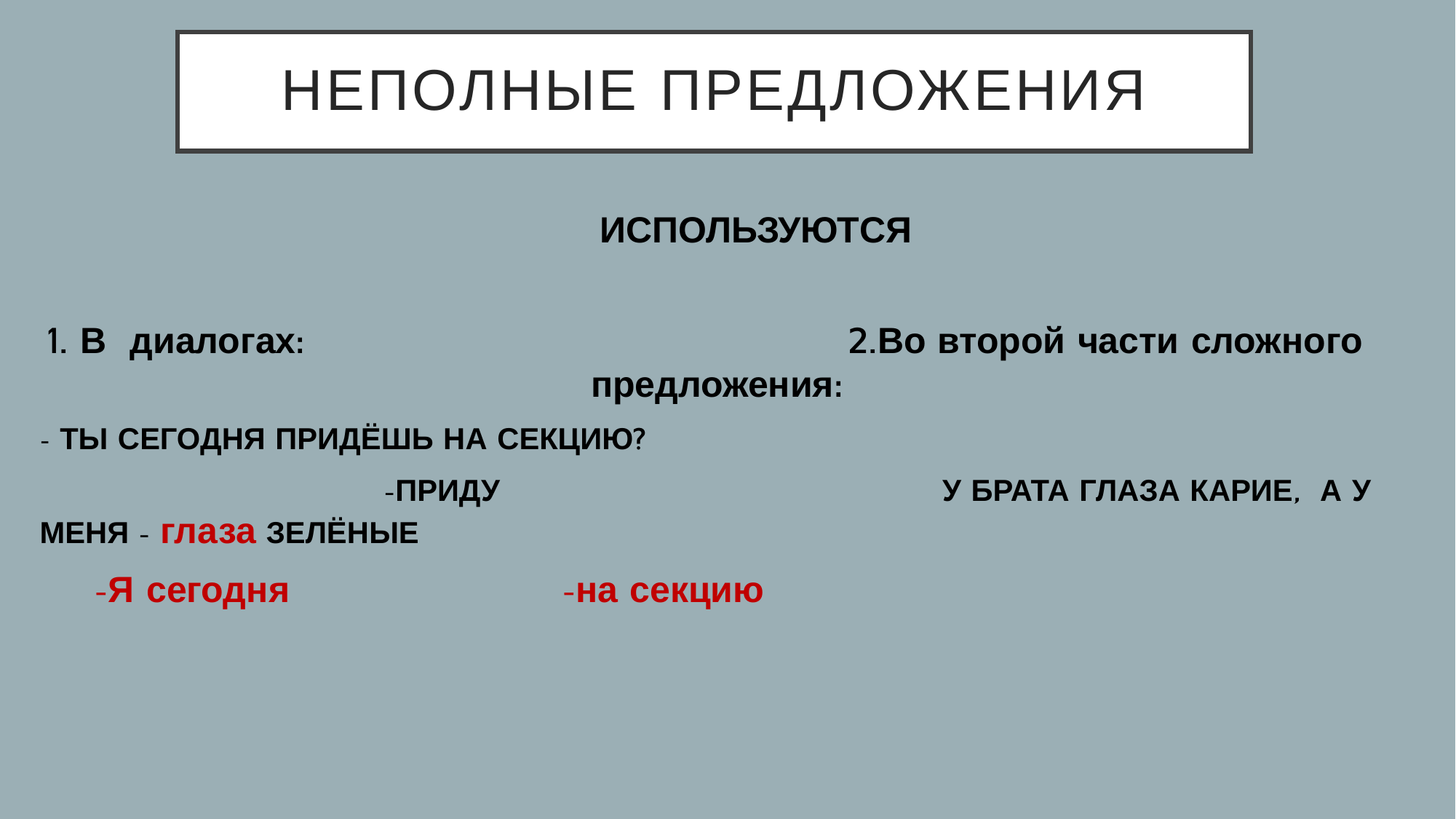

# Неполные предложения
 ИСПОЛЬЗУЮТСЯ

1. В  диалогах:                                              2.Во второй части сложного    предложения:
- ТЫ СЕГОДНЯ ПРИДЁШЬ НА СЕКЦИЮ?
                                   -ПРИДУ                                             У БРАТА ГЛАЗА КАРИЕ,  А У МЕНЯ - глаза ЗЕЛЁНЫЕ
-Я сегодня                       -на секцию